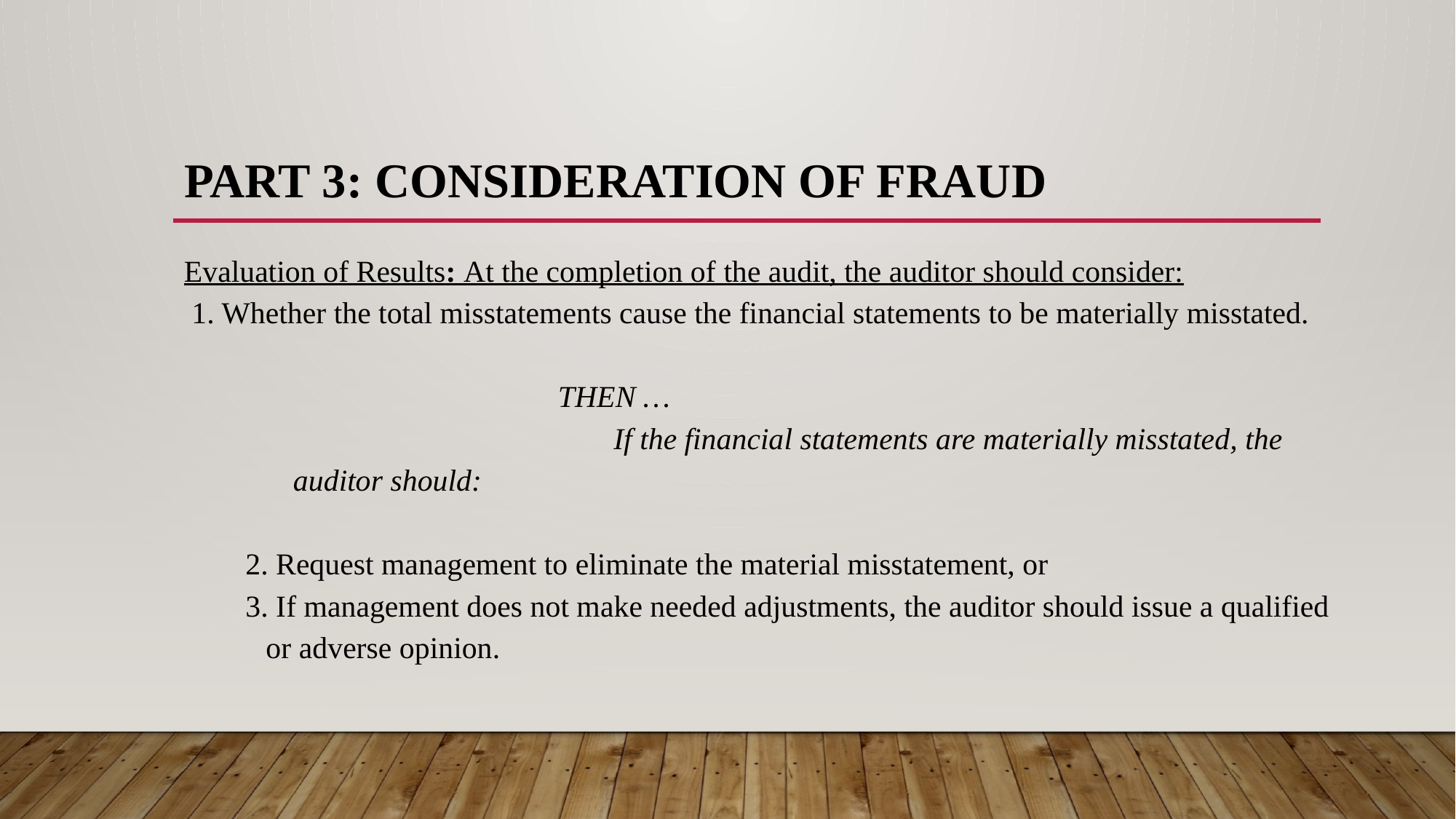

# Part 3: Consideration of Fraud

Evaluation of Results: At the completion of the audit, the auditor should consider:
 1. Whether the total misstatements cause the financial statements to be materially misstated.

       THEN …
If the financial statements are materially misstated, the auditor should:

2. Request management to eliminate the material misstatement, or
3. If management does not make needed adjustments, the auditor should issue a qualified or adverse opinion.